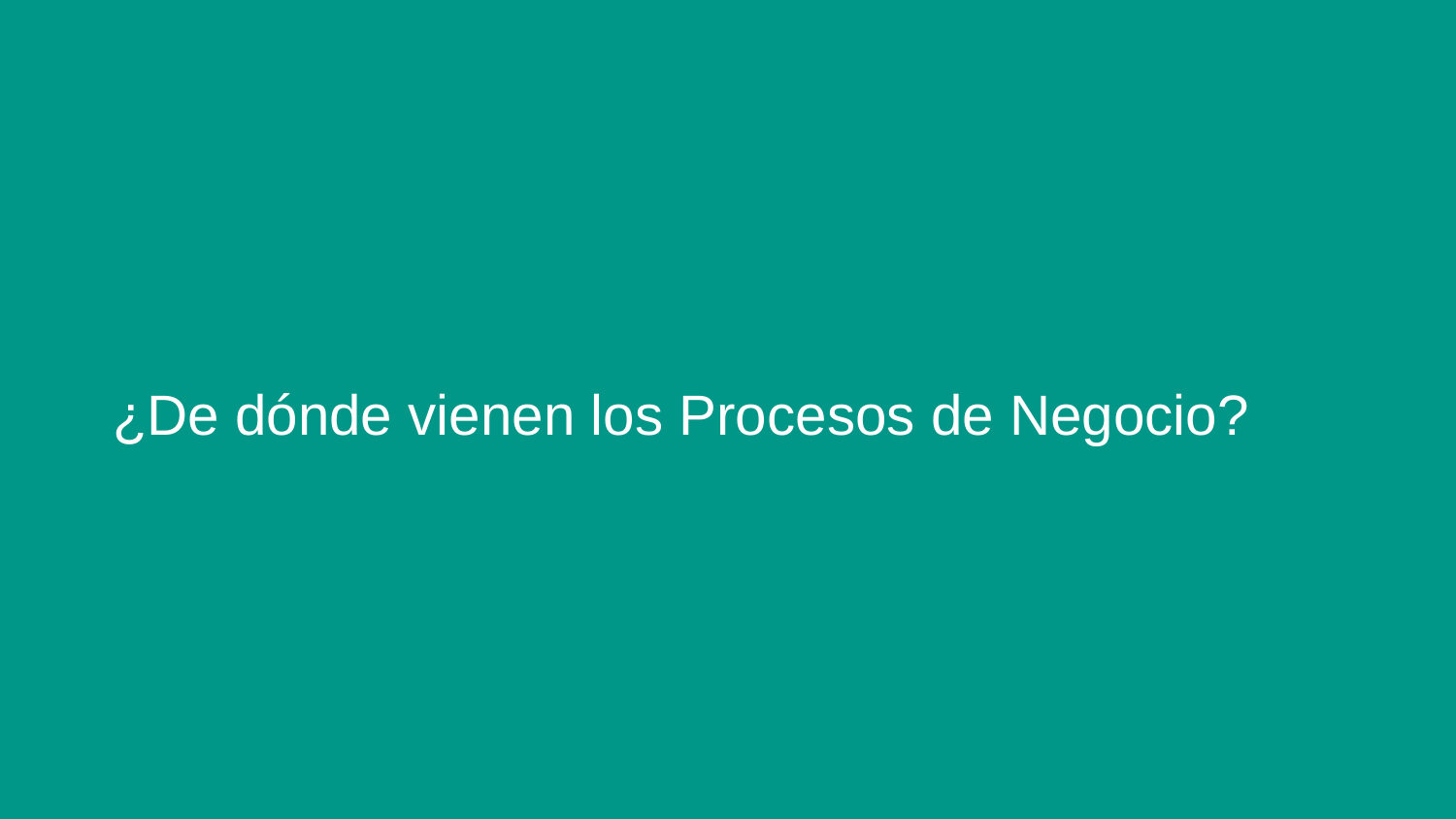

¿De dónde vienen los Procesos de Negocio?